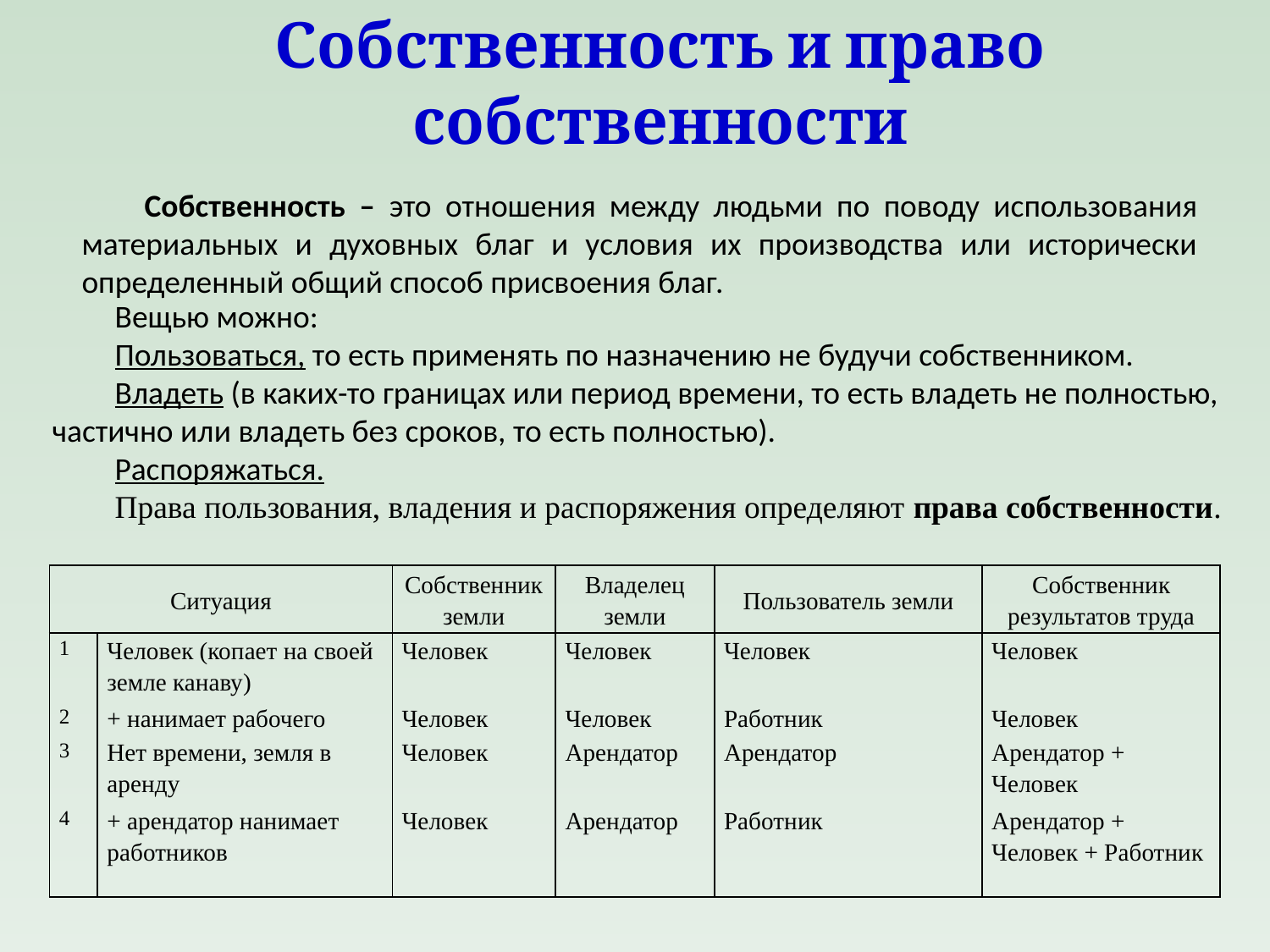

Собственность и право собственности
Собственность – это отношения между людьми по поводу использования материальных и духовных благ и условия их производства или исторически определенный общий способ присвоения благ.
Вещью можно:
Пользоваться, то есть применять по назначению не будучи собственником.
Владеть (в каких-то границах или период времени, то есть владеть не полностью, частично или владеть без сроков, то есть полностью).
Распоряжаться.
Права пользования, владения и распоряжения определяют права собственности.
| Ситуация |  | Собственник земли | Владелец земли | Пользователь земли | Собственник результатов труда |
| --- | --- | --- | --- | --- | --- |
| 1 | Человек (копает на своей земле канаву) | Человек | Человек | Человек | Человек |
| 2 | + нанимает рабочего | Человек | Человек | Работник | Человек |
| 3 | Нет времени, земля в аренду | Человек | Арендатор | Арендатор | Арендатор + Человек |
| 4 | + арендатор нанимает работников | Человек | Арендатор | Работник | Арендатор + Человек + Работник |
|  |  |  |  |  |  |